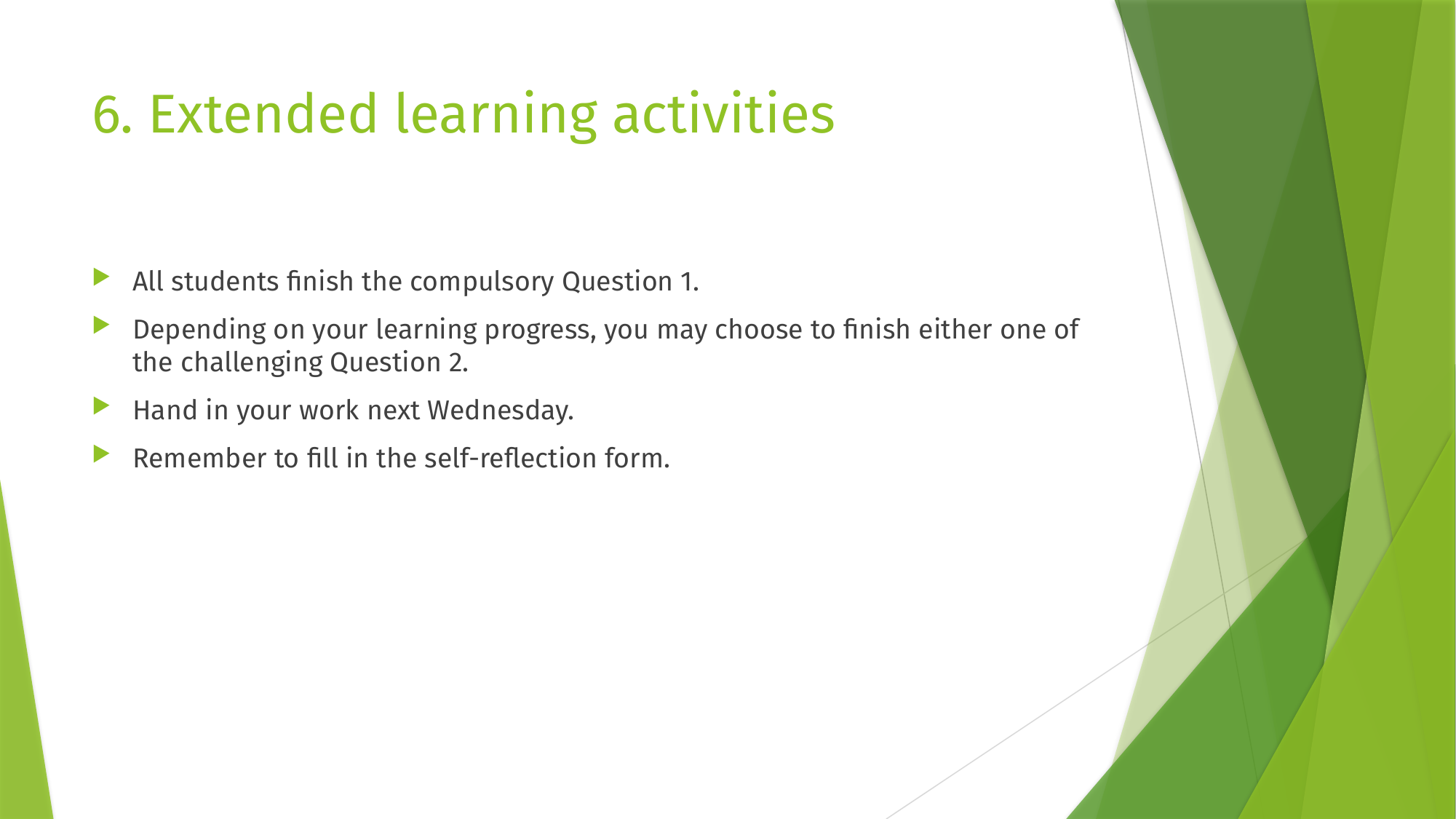

# 6. Extended learning activities
All students finish the compulsory Question 1.
Depending on your learning progress, you may choose to finish either one of the challenging Question 2.
Hand in your work next Wednesday.
Remember to fill in the self-reflection form.